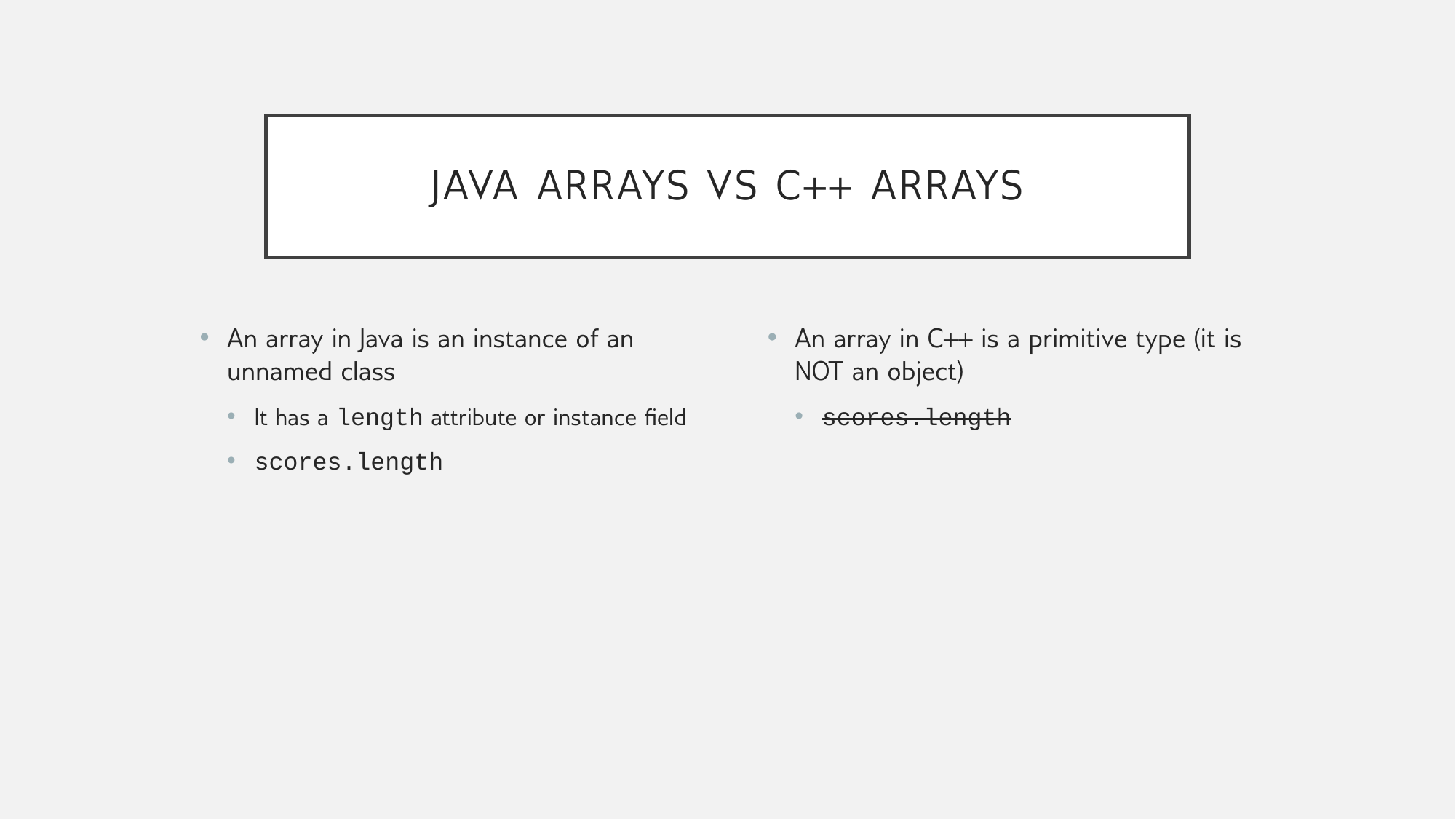

# Java Arrays vs C++ Arrays
An array in Java is an instance of an unnamed class
It has a length attribute or instance field
scores.length
An array in C++ is a primitive type (it is NOT an object)
scores.length